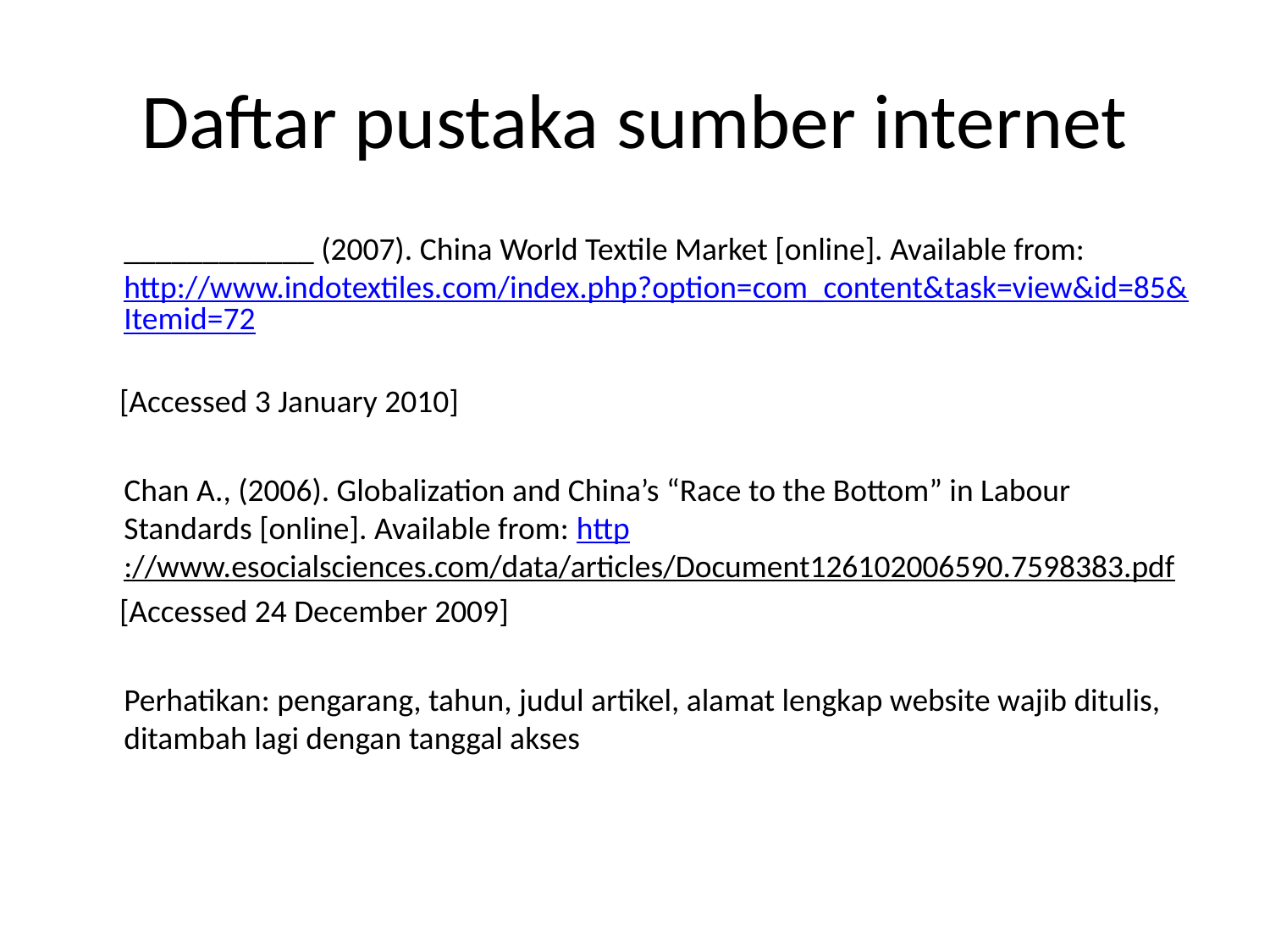

# Daftar pustaka sumber internet
	____________ (2007). China World Textile Market [online]. Available from:  http://www.indotextiles.com/index.php?option=com_content&task=view&id=85&Itemid=72
      [Accessed 3 January 2010]

	Chan A., (2006). Globalization and China’s “Race to the Bottom” in Labour Standards [online]. Available from: http://www.esocialsciences.com/data/articles/Document126102006590.7598383.pdf
      [Accessed 24 December 2009]

	Perhatikan: pengarang, tahun, judul artikel, alamat lengkap website wajib ditulis, ditambah lagi dengan tanggal akses